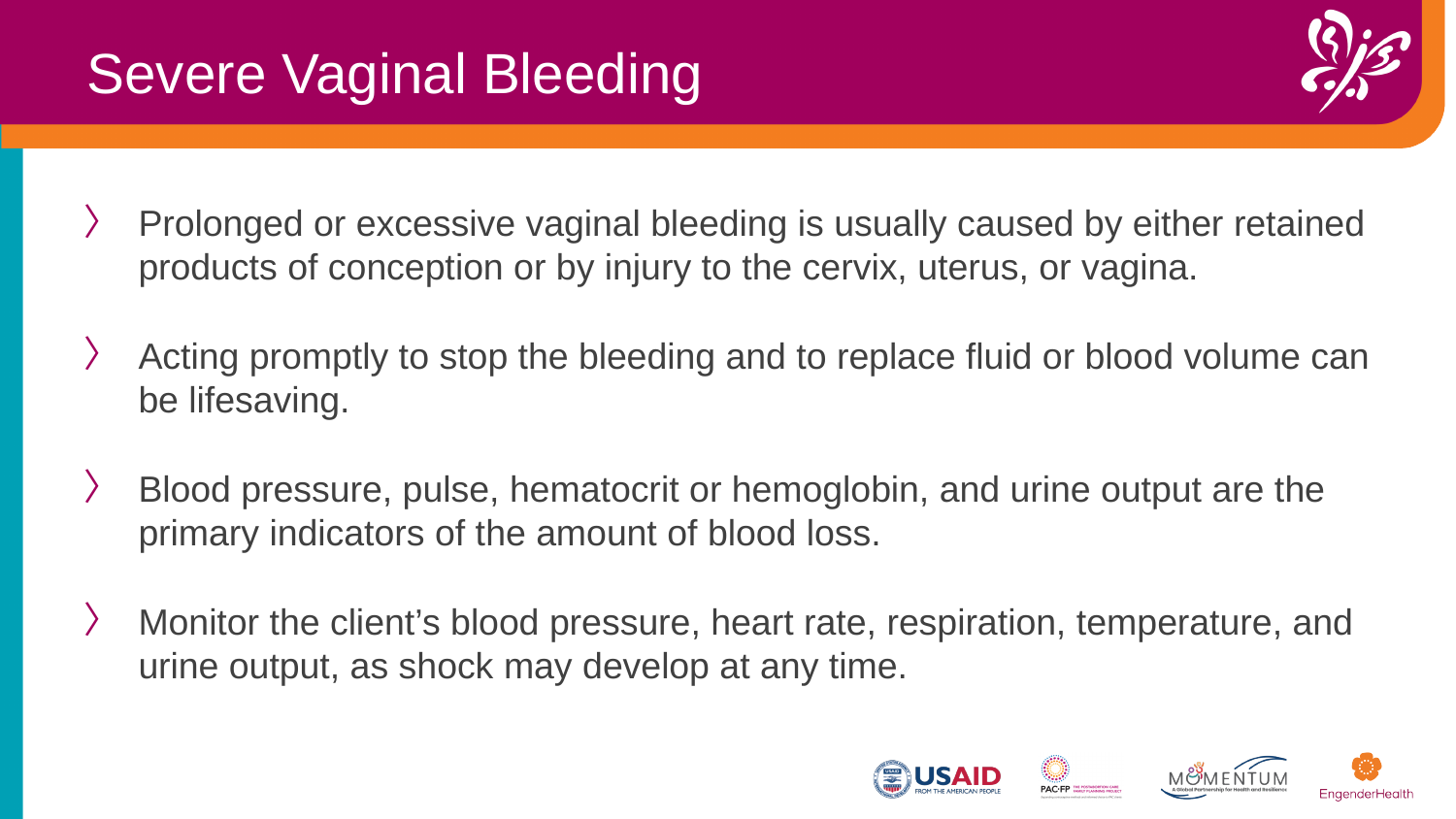

Severe Vaginal Bleeding
Prolonged or excessive vaginal bleeding is usually caused by either retained products of conception or by injury to the cervix, uterus, or vagina.
Acting promptly to stop the bleeding and to replace fluid or blood volume can be lifesaving.
Blood pressure, pulse, hematocrit or hemoglobin, and urine output are the primary indicators of the amount of blood loss.
Monitor the client’s blood pressure, heart rate, respiration, temperature, and urine output, as shock may develop at any time.